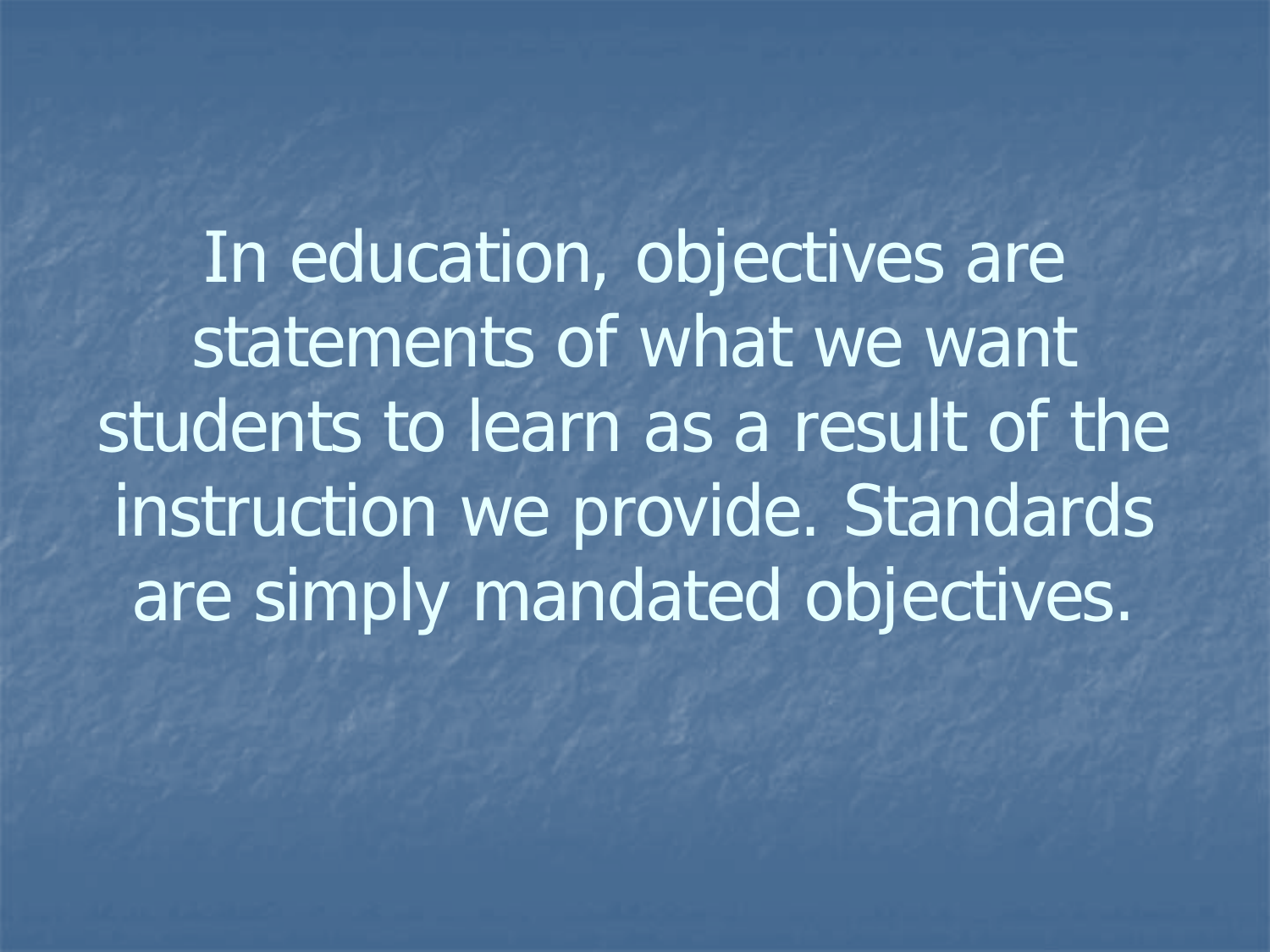

# In education, objectives are statements of what we want students to learn as a result of the instruction we provide. Standards are simply mandated objectives.